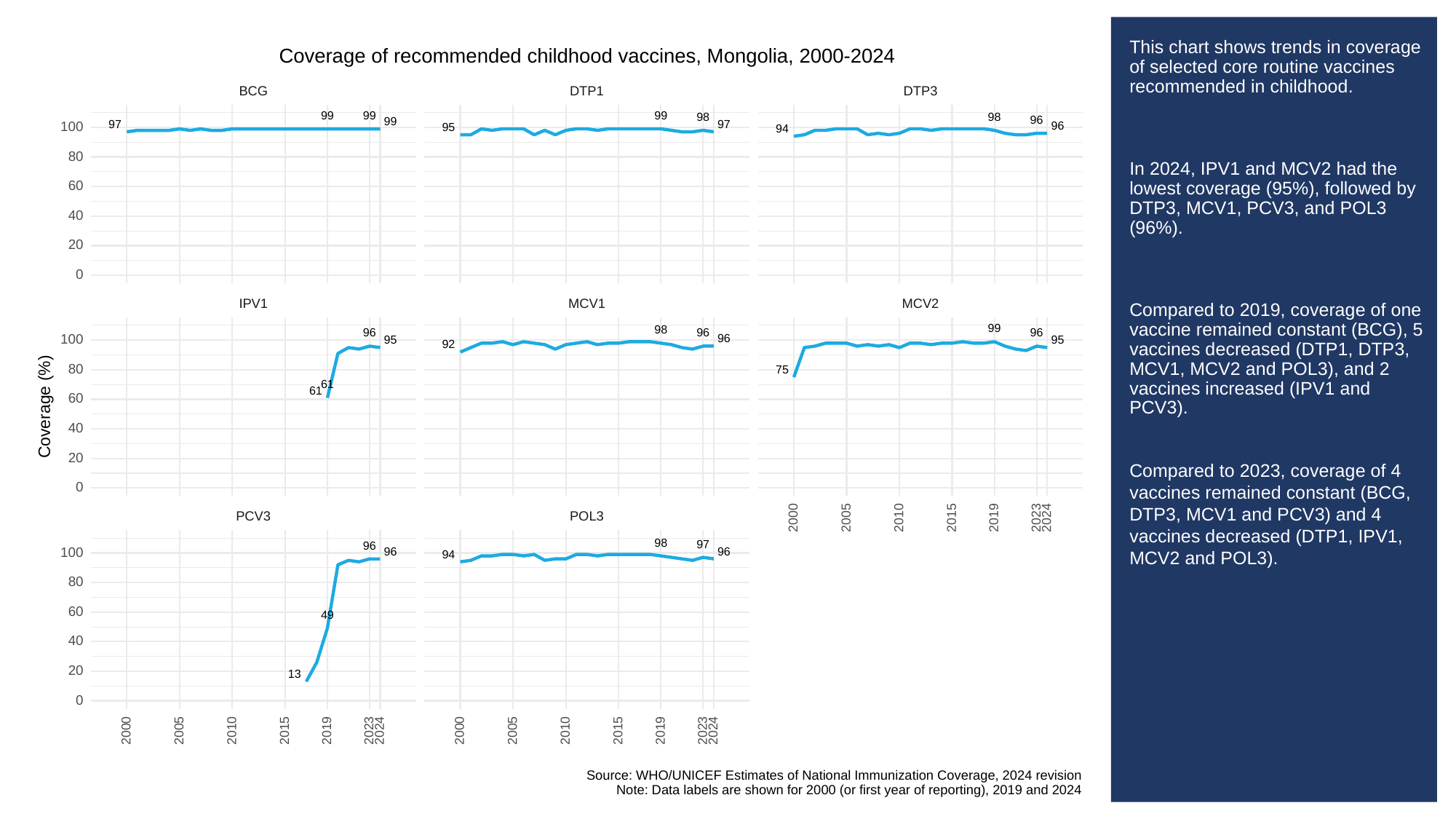

# This chart shows trends in coverage of selected core routine vaccines recommended in childhood.

In 2024, IPV1 and MCV2 had the lowest coverage (95%), followed by DTP3, MCV1, PCV3, and POL3 (96%).

Compared to 2019, coverage of one vaccine remained constant (BCG), 5 vaccines decreased (DTP1, DTP3, MCV1, MCV2 and POL3), and 2 vaccines increased (IPV1 and PCV3).

Compared to 2023, coverage of 4 vaccines remained constant (BCG, DTP3, MCV1 and PCV3) and 4 vaccines decreased (DTP1, IPV1, MCV2 and POL3).

Coverage of recommended childhood vaccines, Mongolia, 2000-2024
BCG
DTP3
DTP1

99
99
99

98
98
96
99
97
97
96
100
95
94

80

60

40

20

0

MCV1
MCV2
IPV1

99

98
96
96
96
96
100
95
95

92

80
75

61

61
60
Coverage (%)

40

20

0

POL3
PCV3
2023
2000
2005
2010
2015
2019
2024

98
97
96
96
96
100
94

80

60
49

40

20
13

0

2023
2023
2000
2005
2010
2015
2019
2024
2000
2005
2010
2015
2019
2024
Source: WHO/UNICEF Estimates of National Immunization Coverage, 2024 revision
Note: Data labels are shown for 2000 (or first year of reporting), 2019 and 2024